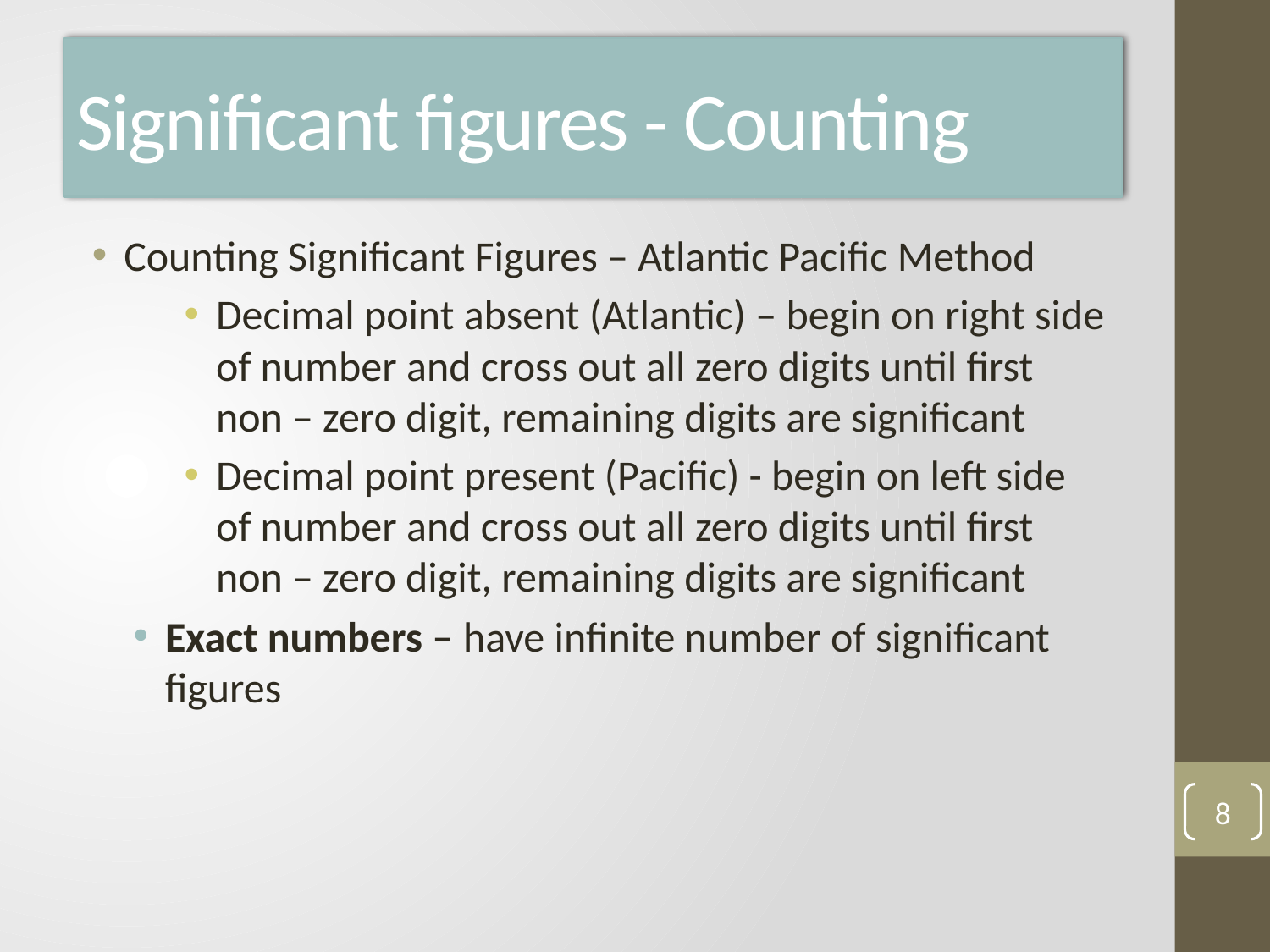

# Significant figures - Counting
Counting Significant Figures – Atlantic Pacific Method
Decimal point absent (Atlantic) – begin on right side of number and cross out all zero digits until first non – zero digit, remaining digits are significant
Decimal point present (Pacific) - begin on left side of number and cross out all zero digits until first non – zero digit, remaining digits are significant
Exact numbers – have infinite number of significant figures

8